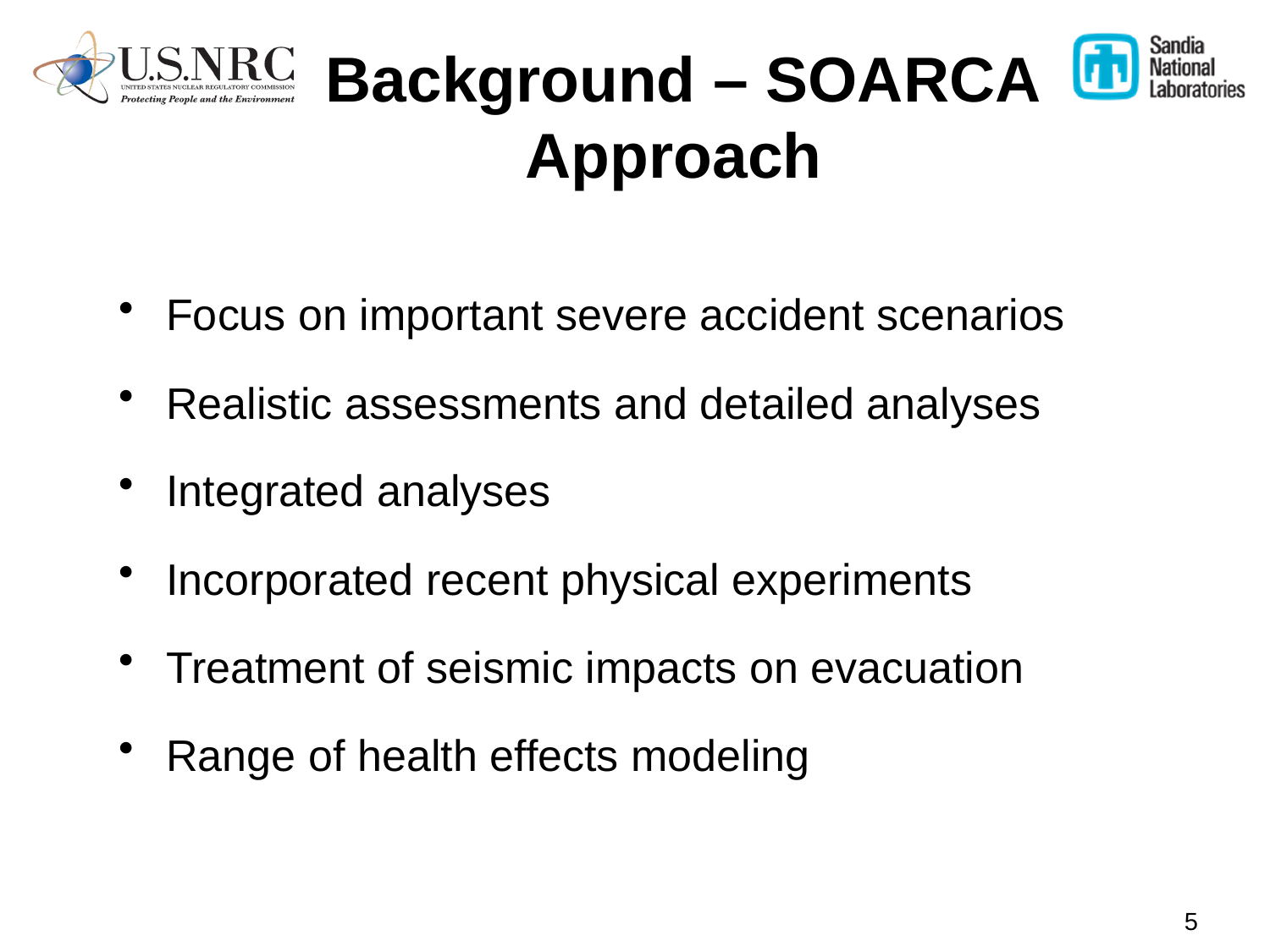

# Background – SOARCA Approach
Focus on important severe accident scenarios
Realistic assessments and detailed analyses
Integrated analyses
Incorporated recent physical experiments
Treatment of seismic impacts on evacuation
Range of health effects modeling
5